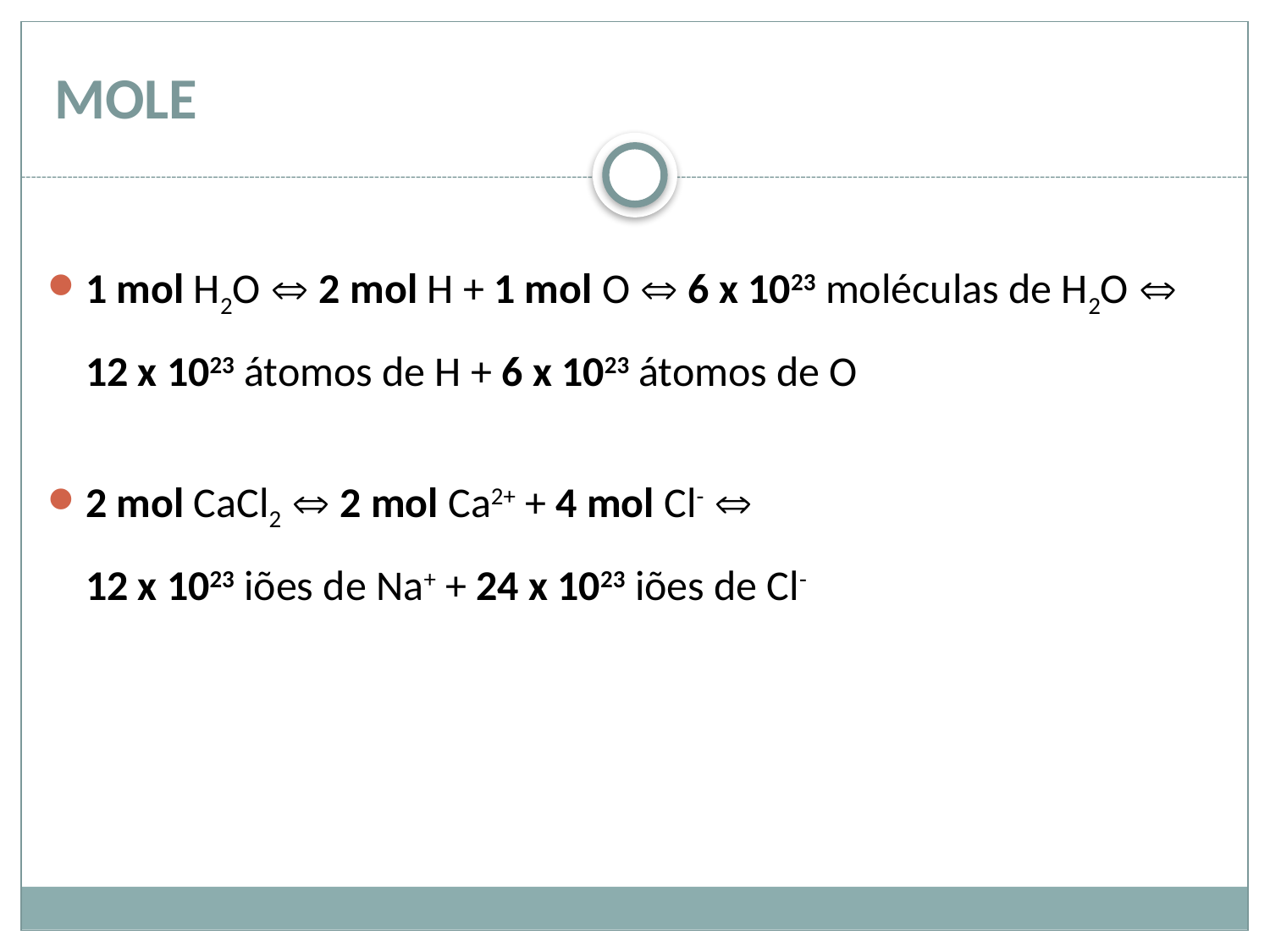

# MOLE
1 mol H2O ⇔ 2 mol H + 1 mol O ⇔ 6 x 1023 moléculas de H2O ⇔
12 x 1023 átomos de H + 6 x 1023 átomos de O

2 mol CaCl2 ⇔ 2 mol Ca2+ + 4 mol Cl- ⇔
12 x 1023 iões de Na+ + 24 x 1023 iões de Cl-